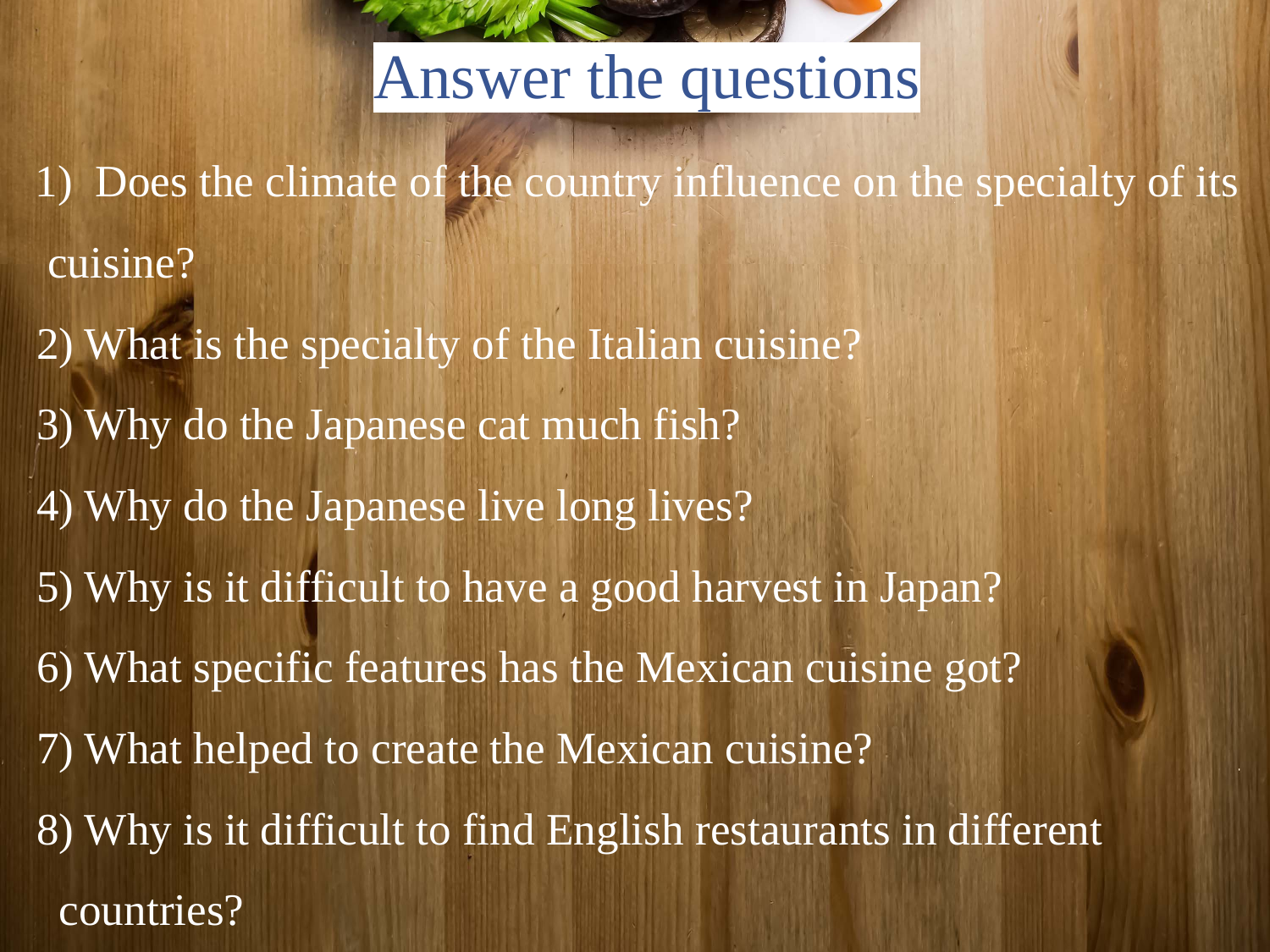

Answer the questions
 1)  Does the climate of the country influence on the specialty of its
 cuisine?
2) What is the specialty of the Italian cuisine?
3) Why do the Japanese cat much fish?
4) Why do the Japanese live long lives?
5) Why is it difficult to have a good harvest in Japan?
6) What specific features has the Mexican cuisine got?
7) What helped to create the Mexican cuisine?
8) Why is it difficult to find English restaurants in different
  countries?